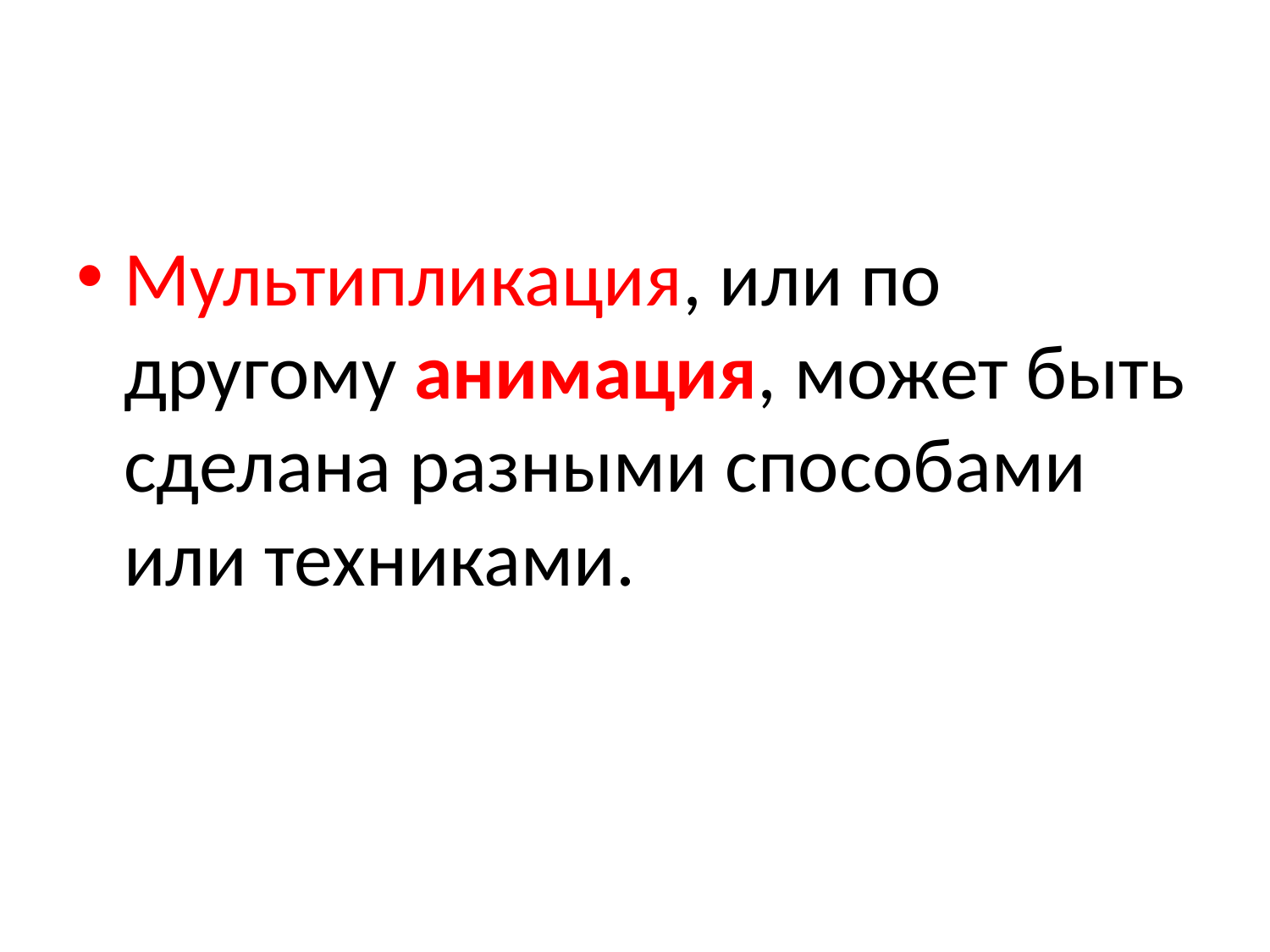

#
Мультипликация, или по другому анимация, может быть сделана разными способами или техниками.